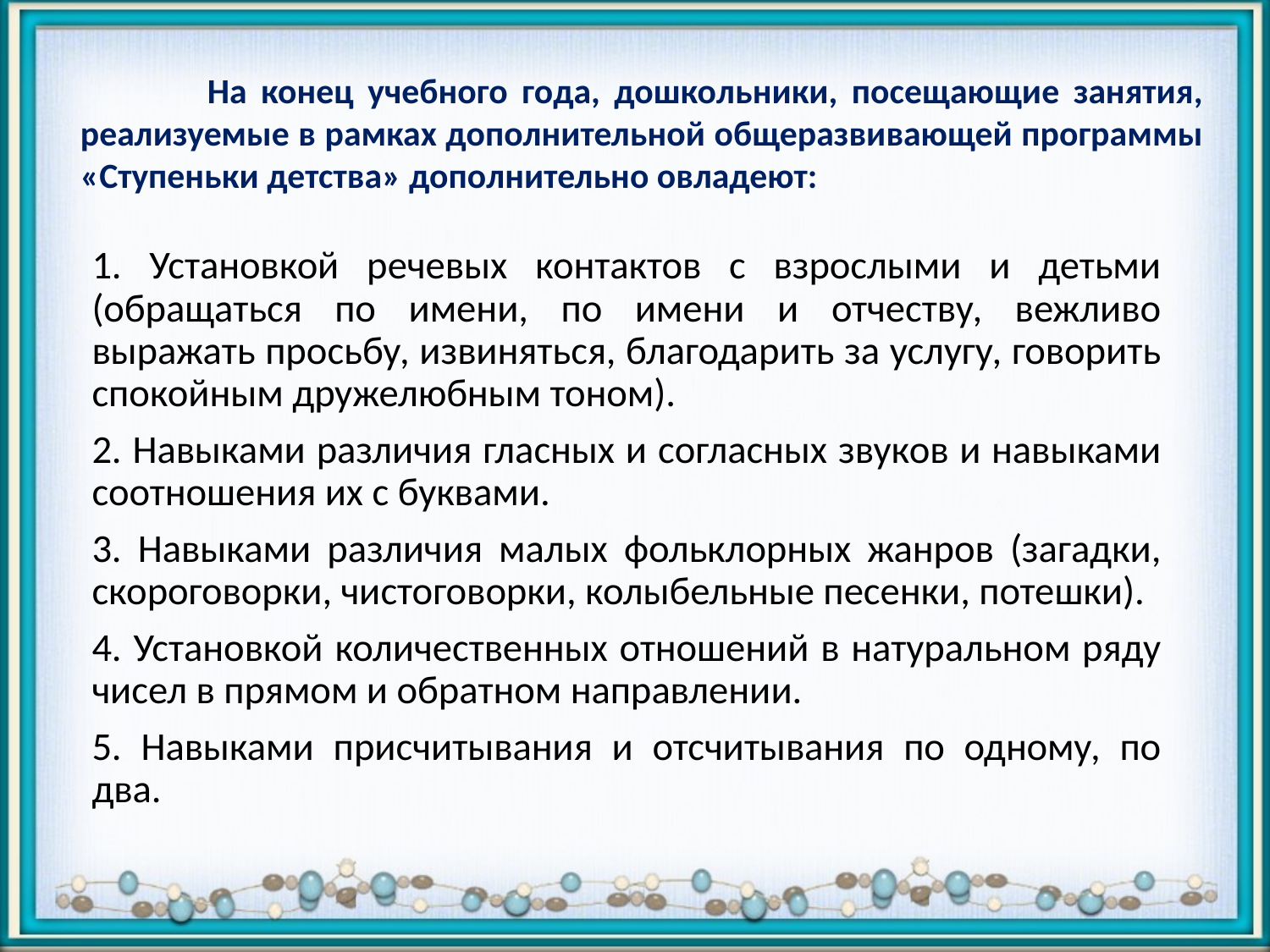

На конец учебного года, дошкольники, посещающие занятия, реализуемые в рамках дополнительной общеразвивающей программы «Ступеньки детства» дополнительно овладеют:

1. Установкой речевых контактов с взрослыми и детьми (обращаться по имени, по имени и отчеству, вежливо выражать просьбу, извиняться, благодарить за услугу, говорить спокойным дружелюбным тоном).
2. Навыками различия гласных и согласных звуков и навыками соотношения их с буквами.
3. Навыками различия малых фольклорных жанров (загадки, скороговорки, чистоговорки, колыбельные песенки, потешки).
4. Установкой количественных отношений в натуральном ряду чисел в прямом и обратном направлении.
5. Навыками присчитывания и отсчитывания по одному, по два.